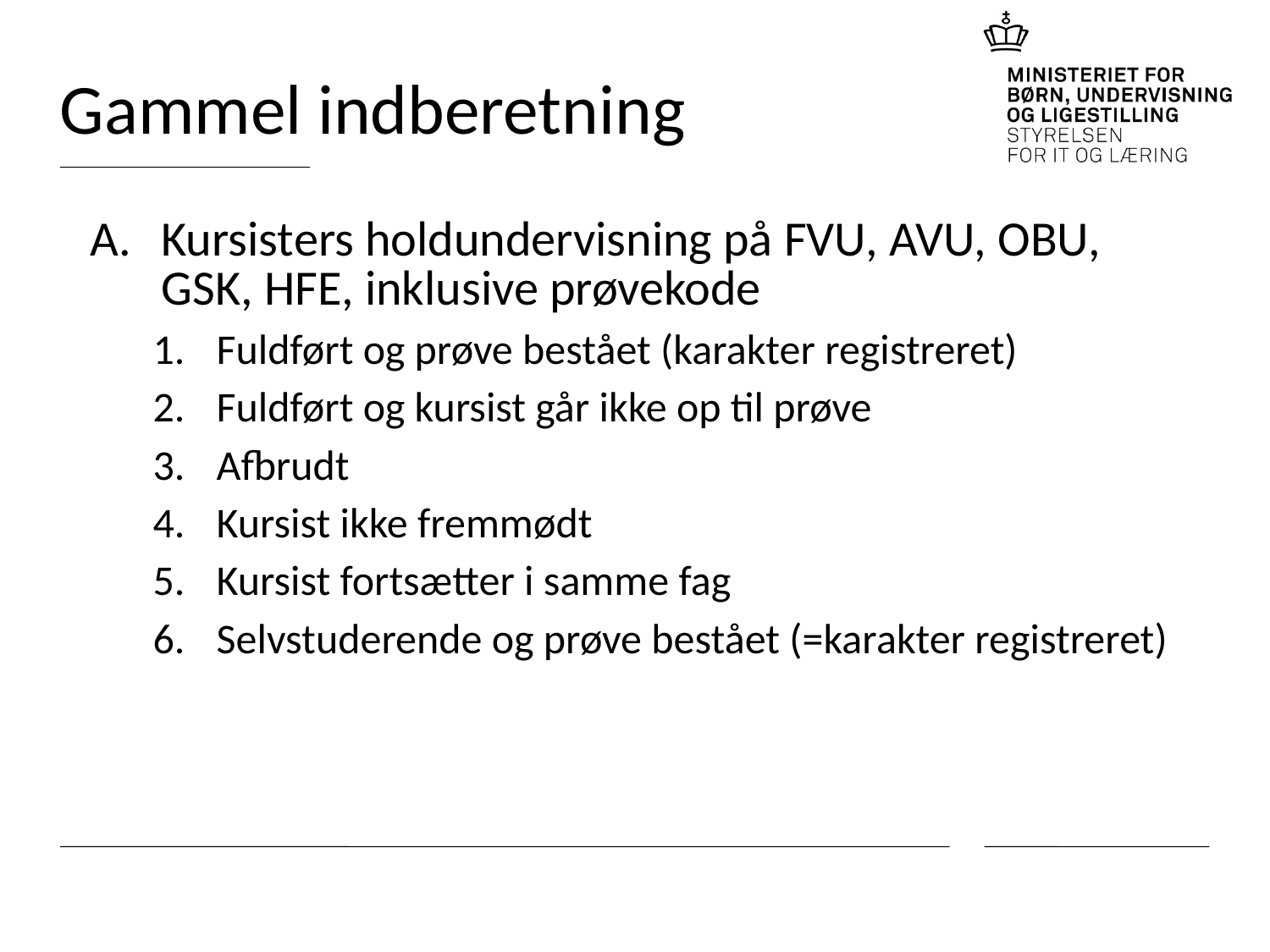

# Gammel indberetning
Kursisters holdundervisning på FVU, AVU, OBU, GSK, HFE, inklusive prøvekode
Fuldført og prøve bestået (karakter registreret)
Fuldført og kursist går ikke op til prøve
Afbrudt
Kursist ikke fremmødt
Kursist fortsætter i samme fag
Selvstuderende og prøve bestået (=karakter registreret)